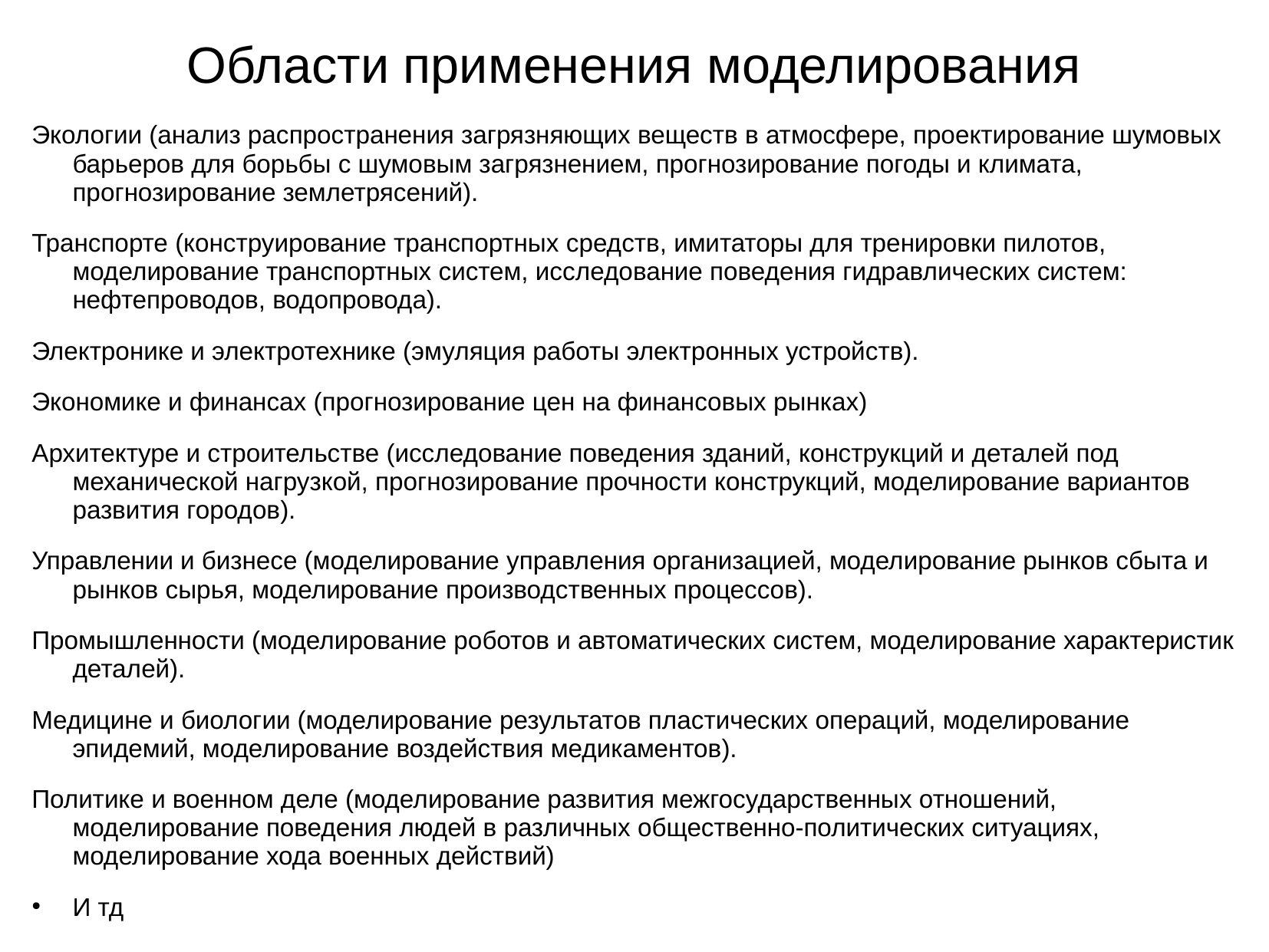

# Области применения моделирования
Экологии (анализ распространения загрязняющих веществ в атмосфере, проектирование шумовых барьеров для борьбы с шумовым загрязнением, прогнозирование погоды и климата, прогнозирование землетрясений).
Транспорте (конструирование транспортных средств, имитаторы для тренировки пилотов, моделирование транспортных систем, исследование поведения гидравлических систем: нефтепроводов, водопровода).
Электронике и электротехнике (эмуляция работы электронных устройств).
Экономике и финансах (прогнозирование цен на финансовых рынках)
Архитектуре и строительстве (исследование поведения зданий, конструкций и деталей под механической нагрузкой, прогнозирование прочности конструкций, моделирование вариантов развития городов).
Управлении и бизнесе (моделирование управления организацией, моделирование рынков сбыта и рынков сырья, моделирование производственных процессов).
Промышленности (моделирование роботов и автоматических систем, моделирование характеристик деталей).
Медицине и биологии (моделирование результатов пластических операций, моделирование эпидемий, моделирование воздействия медикаментов).
Политике и военном деле (моделирование развития межгосударственных отношений, моделирование поведения людей в различных общественно-политических ситуациях, моделирование хода военных действий)
И тд